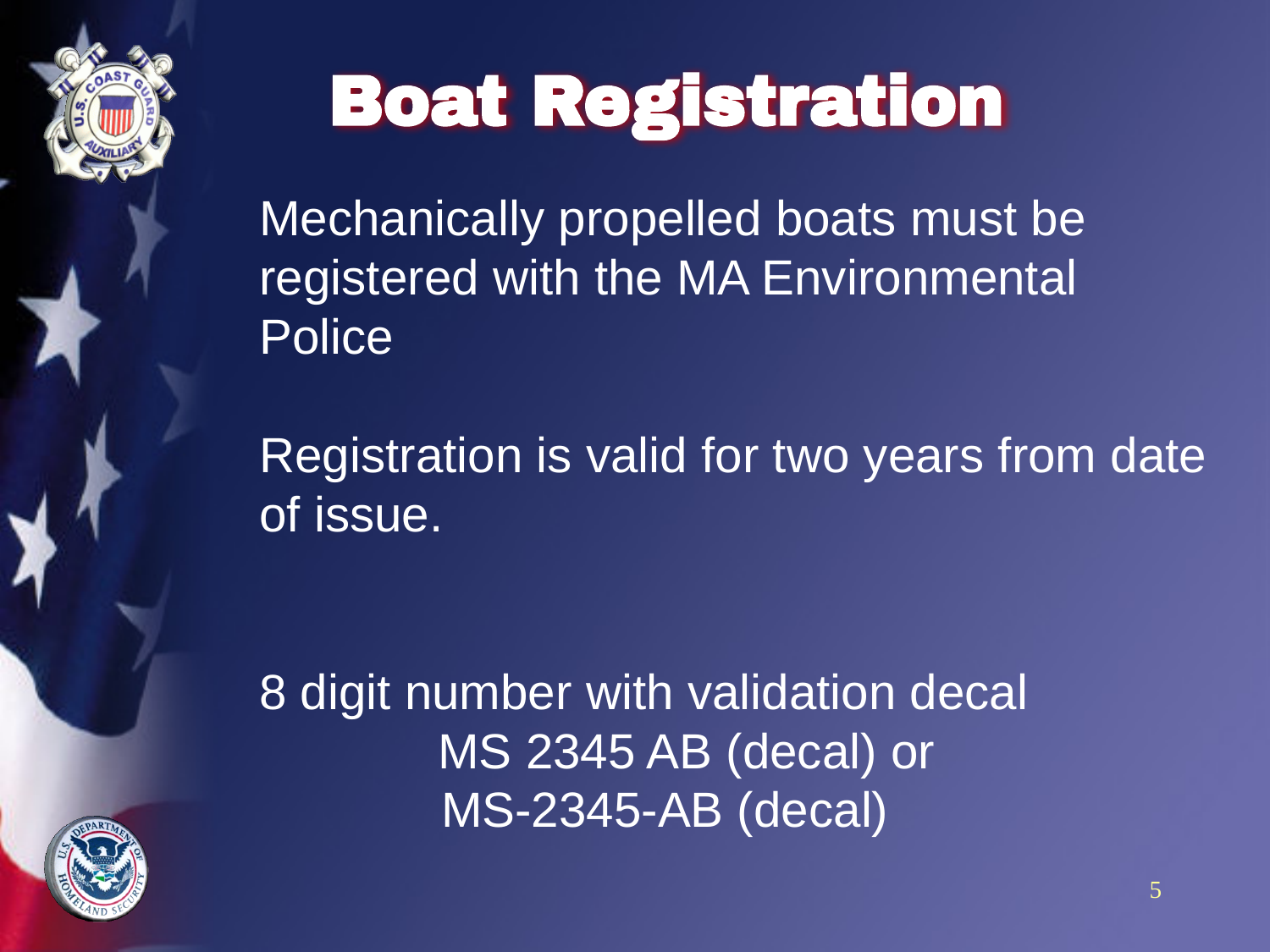

# Boat Registration
Mechanically propelled boats must be registered with the MA Environmental Police

Registration is valid for two years from date of issue.

8 digit number with validation decal
             MS 2345 AB (decal) or
	    MS-2345-AB (decal)
5